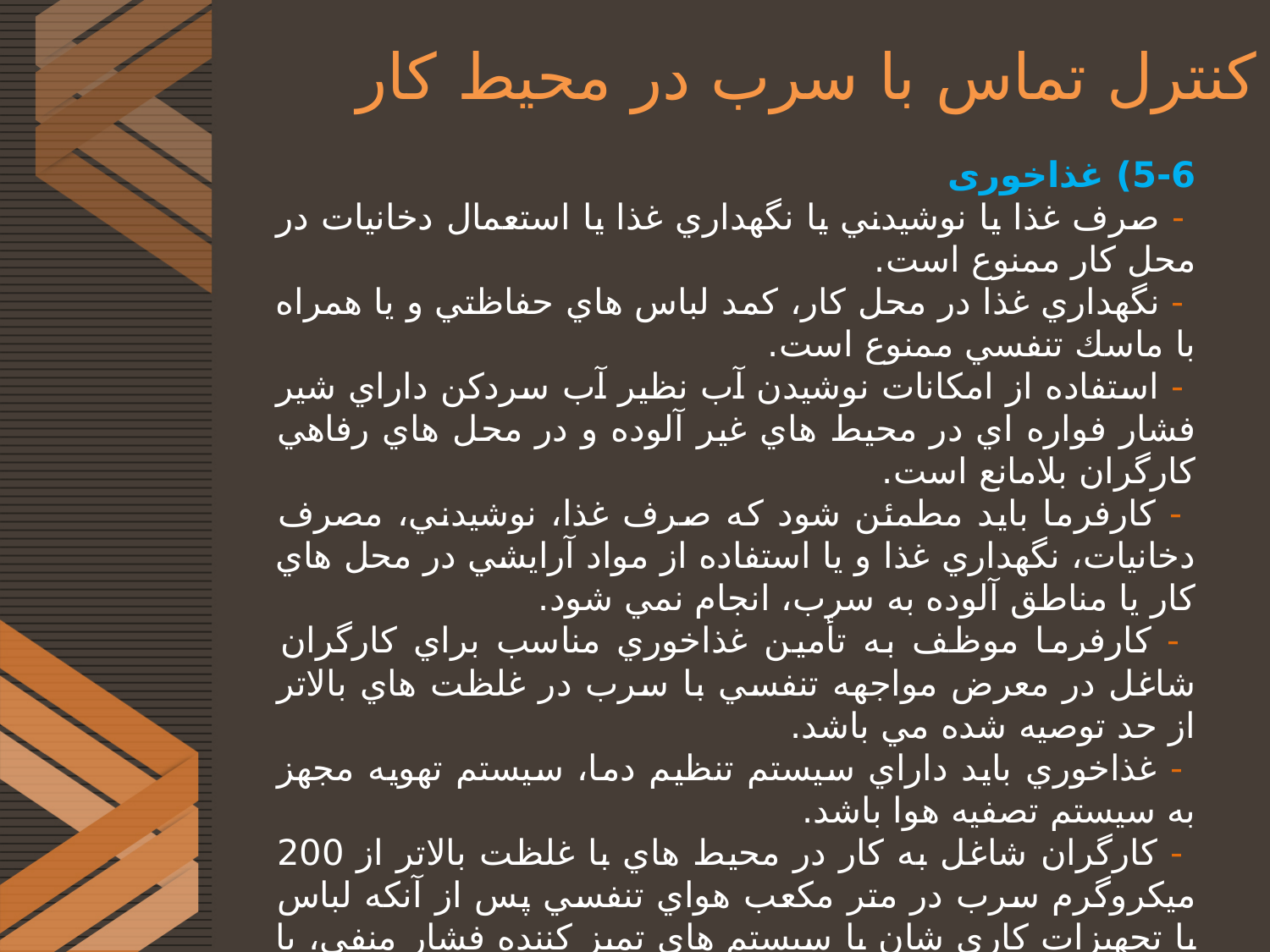

# کنترل تماس با سرب در محیط کار
5-6) غذاخوری
 - صرف غذا يا نوشيدني يا نگهداري غذا يا استعمال دخانيات در محل كار ممنوع است.
 - نگهداري غذا در محل كار، كمد لباس هاي حفاظتي و يا همراه با ماسك تنفسي ممنوع است.
 - استفاده از امکانات نوشيدن آب نظير آب سردكن داراي شير فشار فواره اي در محيط هاي غير آلوده و در محل هاي رفاهي كارگران بلامانع است.
 - كارفرما بايد مطمئن شود كه صرف غذا، نوشيدني، مصرف دخانيات، نگهداري غذا و يا استفاده از مواد آرايشي در محل هاي كار يا مناطق آلوده به سرب، انجام نمي شود.
 - كارفرما موظف به تأمين غذاخوري مناسب براي كارگران شاغل در معرض مواجهه تنفسي با سرب در غلظت هاي بالاتر از حد توصيه شده مي باشد.
 - غذاخوري بايد داراي سيستم تنظيم دما، سيستم تهويه مجهز به سيستم تصفيه هوا باشد.
 - كارگران شاغل به كار در محيط هاي با غلظت بالاتر از 200 ميکروگرم سرب در متر مکعب هواي تنفسي پس از آنکه لباس يا تجهيزات كاري شان با سيستم هاي تميز كننده فشار منفي، يا ساير روش هاي نظافت نظير تعويض رولباسي و... تميز شد، با عبور از واحد شستشو اجازه ورود به غذاخوري دارند.
 - غذاخوري بايد در محلي نزديك به تسهيلات بهداشتي تعويض لباس و شستشوي بدن و دست و صورت و به دور از محيط هاي كاري آلوده قرار گيرد.